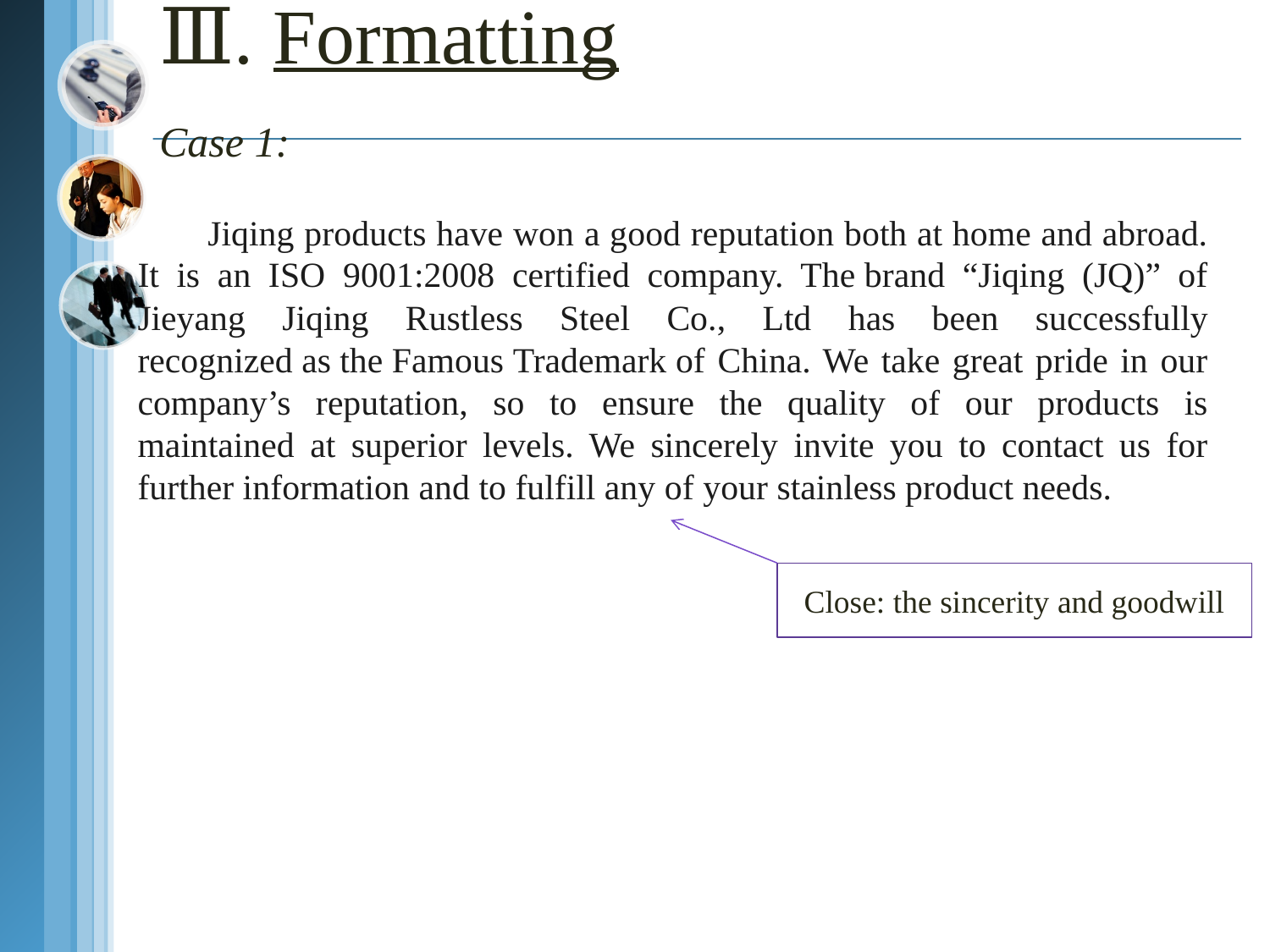

# Ⅲ. Formatting Case 1:

       Jiqing products have won a good reputation both at home and abroad. It is an ISO 9001:2008 certified company. The brand “Jiqing (JQ)” of Jieyang Jiqing Rustless Steel Co., Ltd has been successfully recognized as the Famous Trademark of China. We take great pride in our company’s reputation, so to ensure the quality of our products is maintained at superior levels. We sincerely invite you to contact us for further information and to fulfill any of your stainless product needs.

Close: the sincerity and goodwill